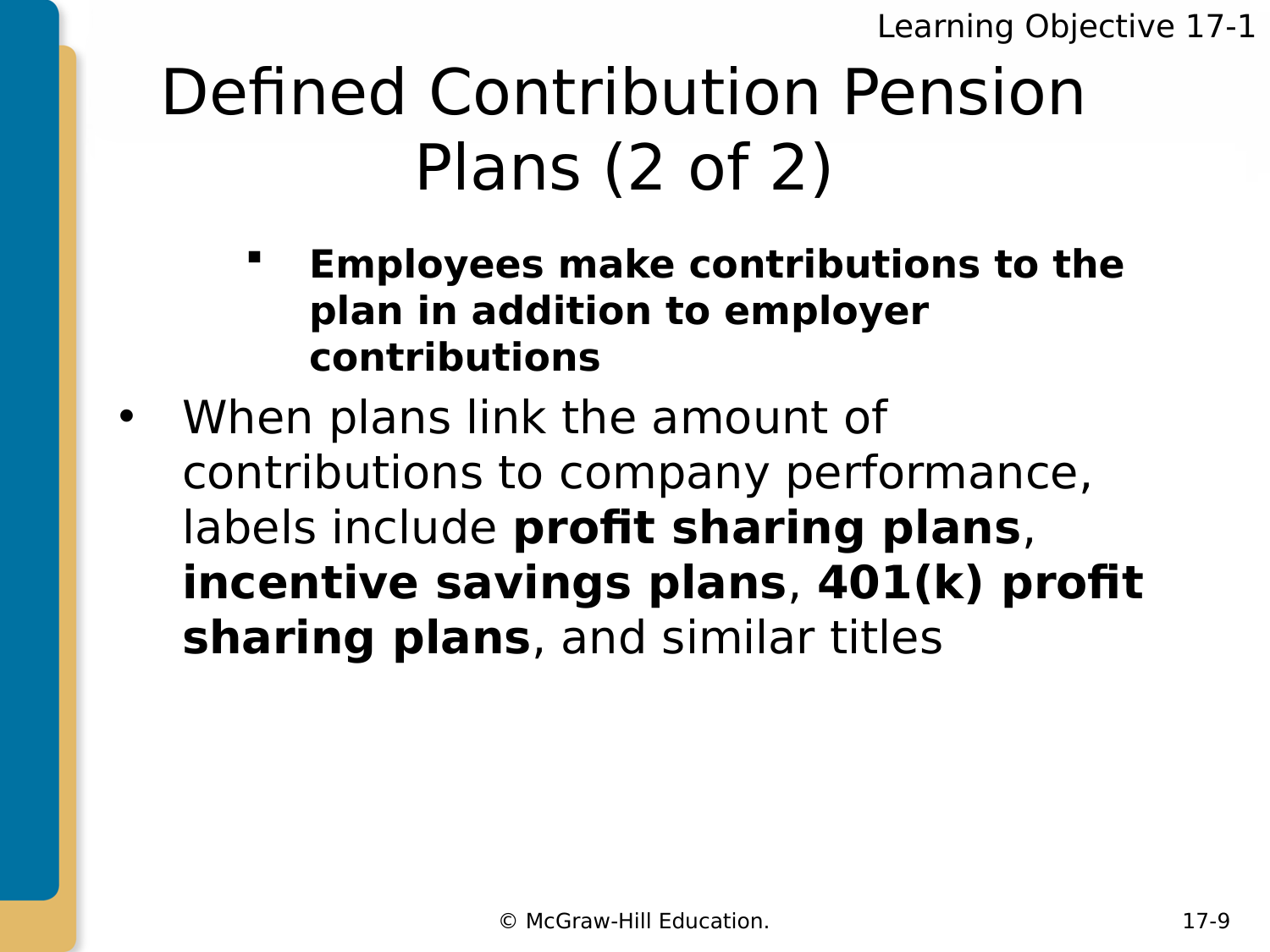

Learning Objective 17-1
# Defined Contribution Pension Plans (2 of 2)
Employees make contributions to the plan in addition to employer contributions
When plans link the amount of contributions to company performance, labels include profit sharing plans, incentive savings plans, 401(k) profit sharing plans, and similar titles